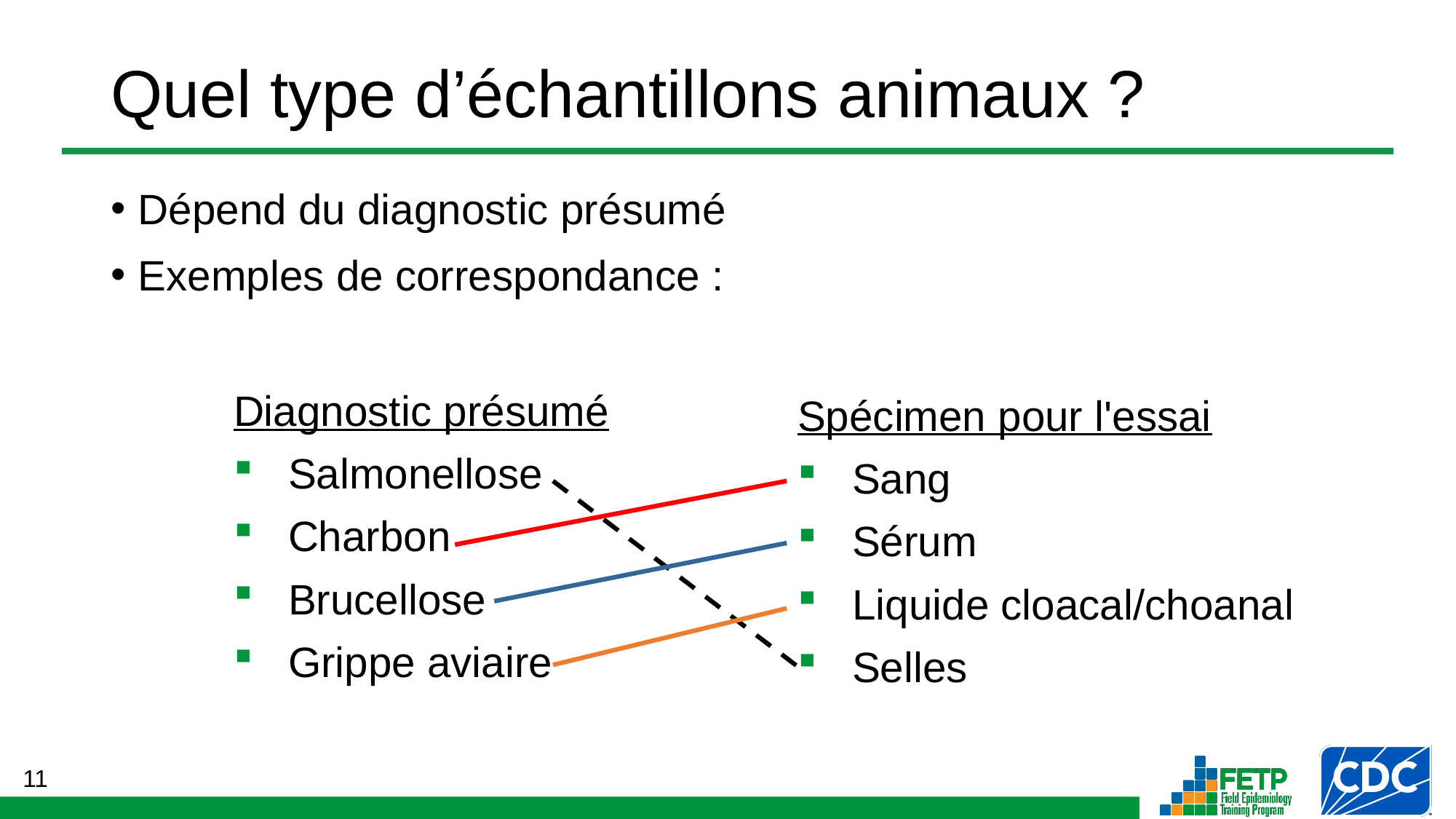

# Quel type d’échantillons animaux ?
Dépend du diagnostic présumé
Exemples de correspondance :
Diagnostic présumé
Salmonellose
Charbon
Brucellose
Grippe aviaire
Spécimen pour l'essai
Sang
Sérum
Liquide cloacal/choanal
Selles